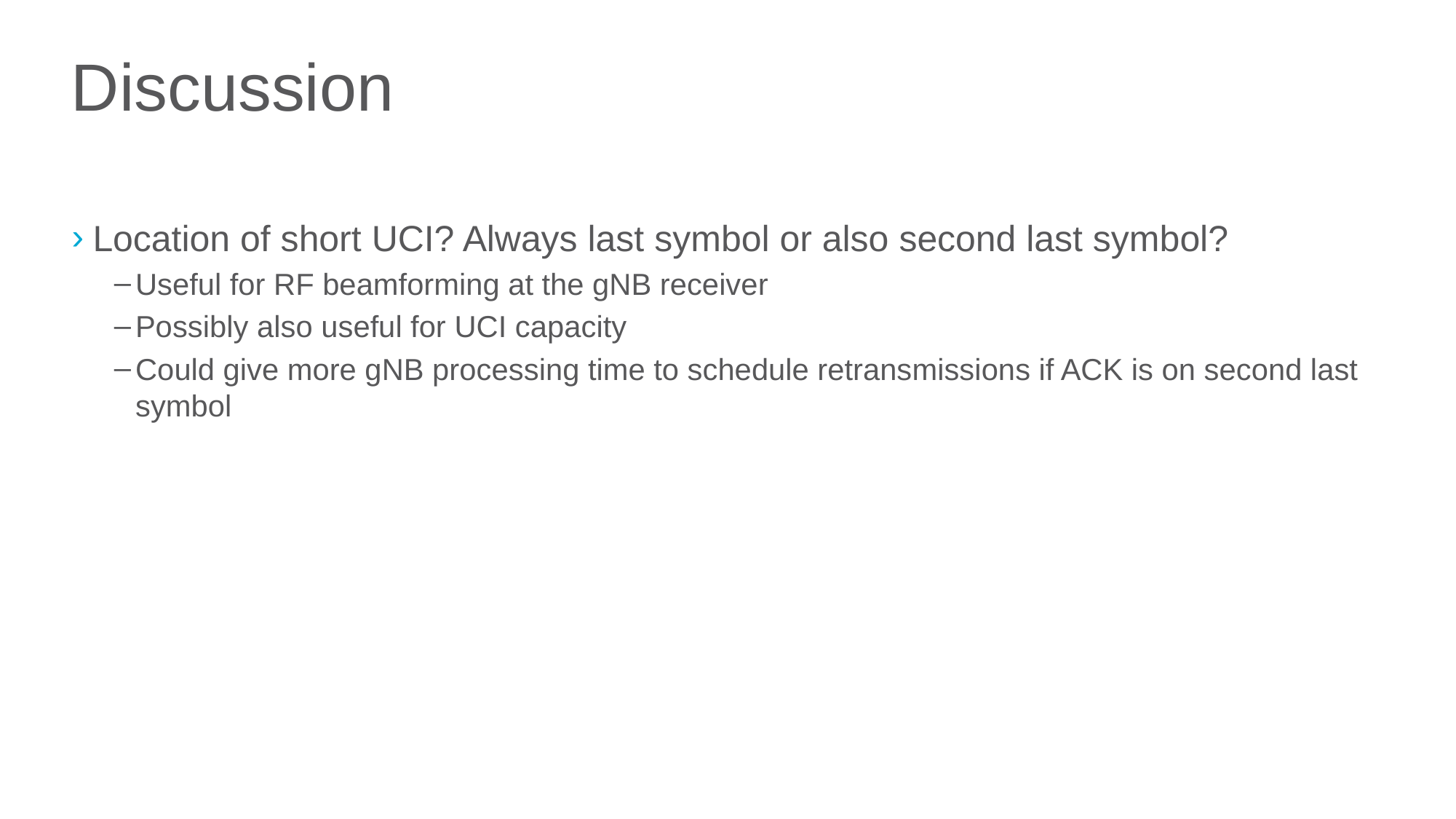

# Discussion
Location of short UCI? Always last symbol or also second last symbol?
Useful for RF beamforming at the gNB receiver
Possibly also useful for UCI capacity
Could give more gNB processing time to schedule retransmissions if ACK is on second last symbol